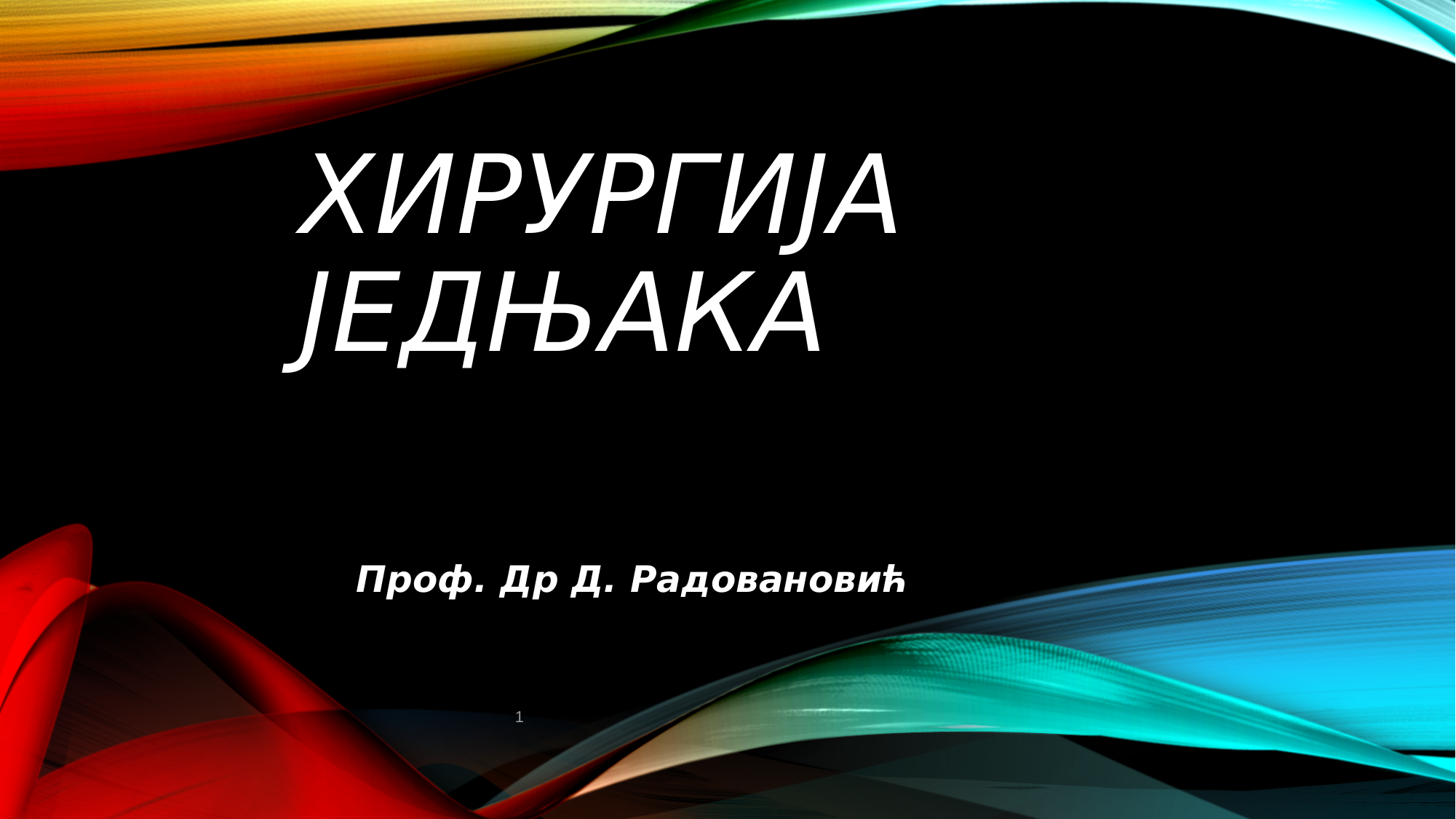

# ХИРУРГИЈА ЈЕДЊАКА
Проф. Др Д. Радовановић
1